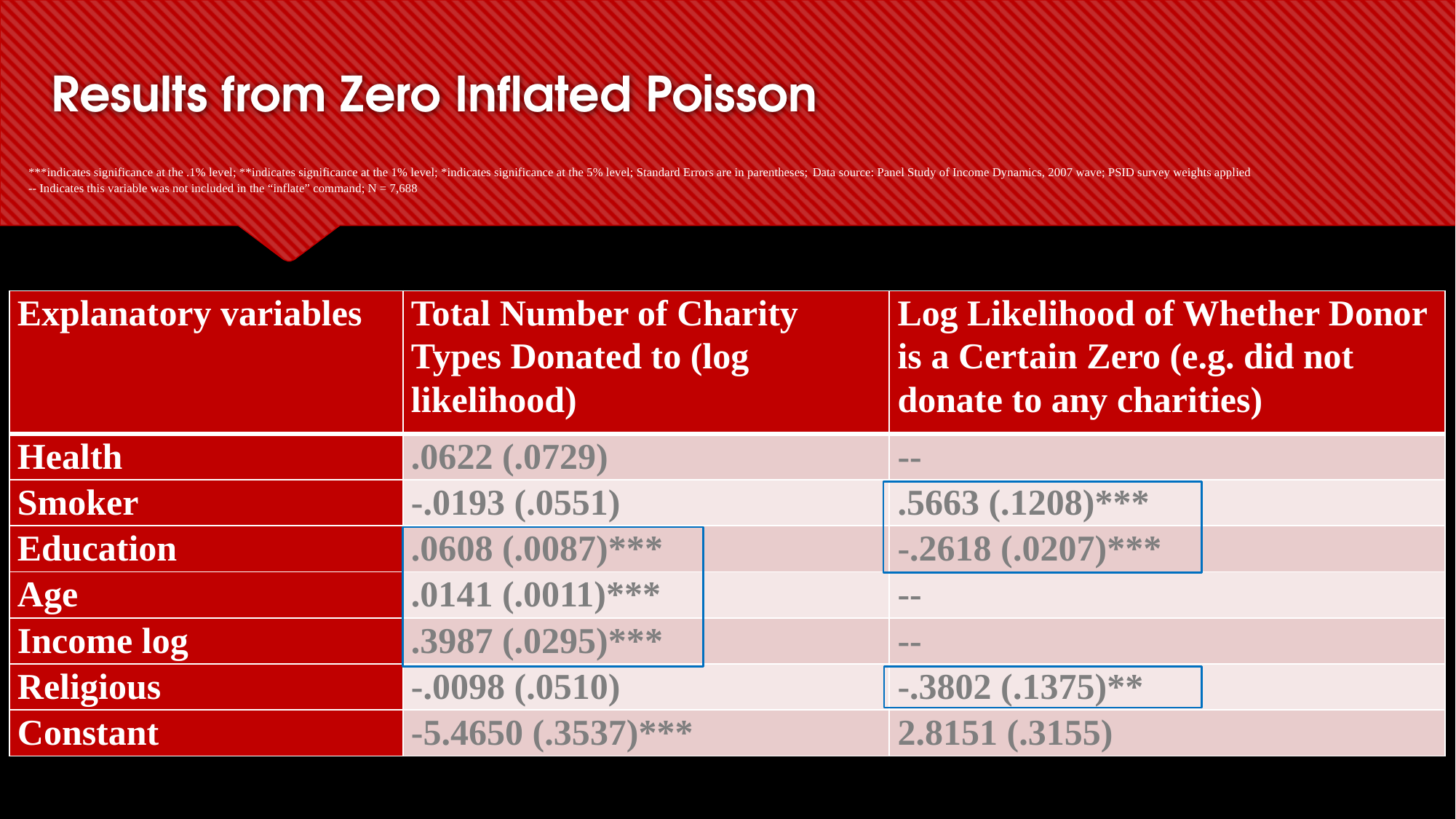

# Results from Zero Inflated Poisson
***indicates significance at the .1% level; **indicates significance at the 1% level; *indicates significance at the 5% level; Standard Errors are in parentheses; Data source: Panel Study of Income Dynamics, 2007 wave; PSID survey weights applied
-- Indicates this variable was not included in the “inflate” command; N = 7,688

| Explanatory variables | Total Number of Charity Types Donated to (log likelihood) | Log Likelihood of Whether Donor is a Certain Zero (e.g. did not donate to any charities) |
| --- | --- | --- |
| Health | .0622 (.0729) | -- |
| Smoker | -.0193 (.0551) | .5663 (.1208)\*\*\* |
| Education | .0608 (.0087)\*\*\* | -.2618 (.0207)\*\*\* |
| Age | .0141 (.0011)\*\*\* | -- |
| Income log | .3987 (.0295)\*\*\* | -- |
| Religious | -.0098 (.0510) | -.3802 (.1375)\*\* |
| Constant | -5.4650 (.3537)\*\*\* | 2.8151 (.3155) |